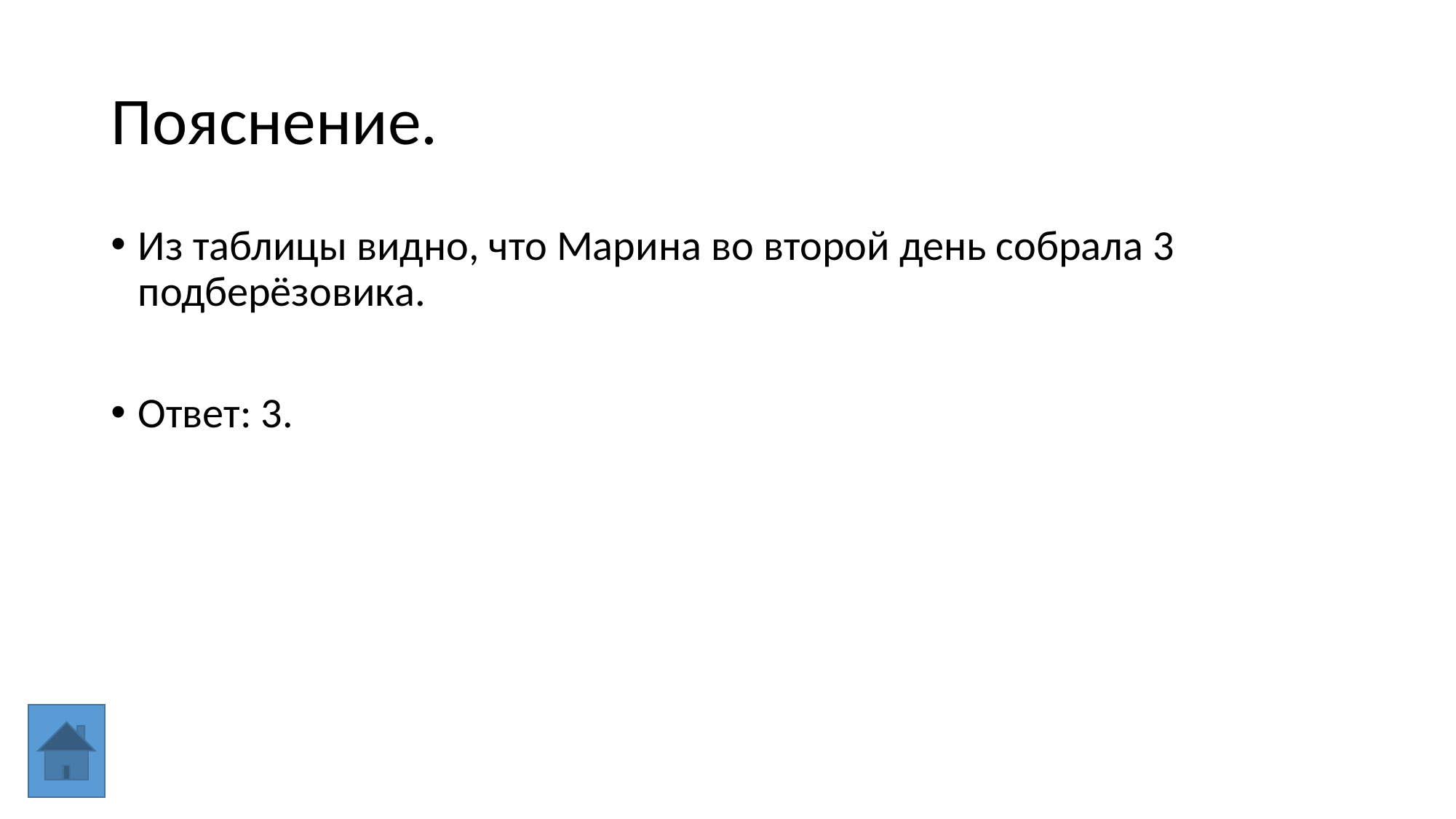

# Пояснение.
Из таблицы видно, что Марина во второй день собрала 3 подберёзовика.

Ответ: 3.